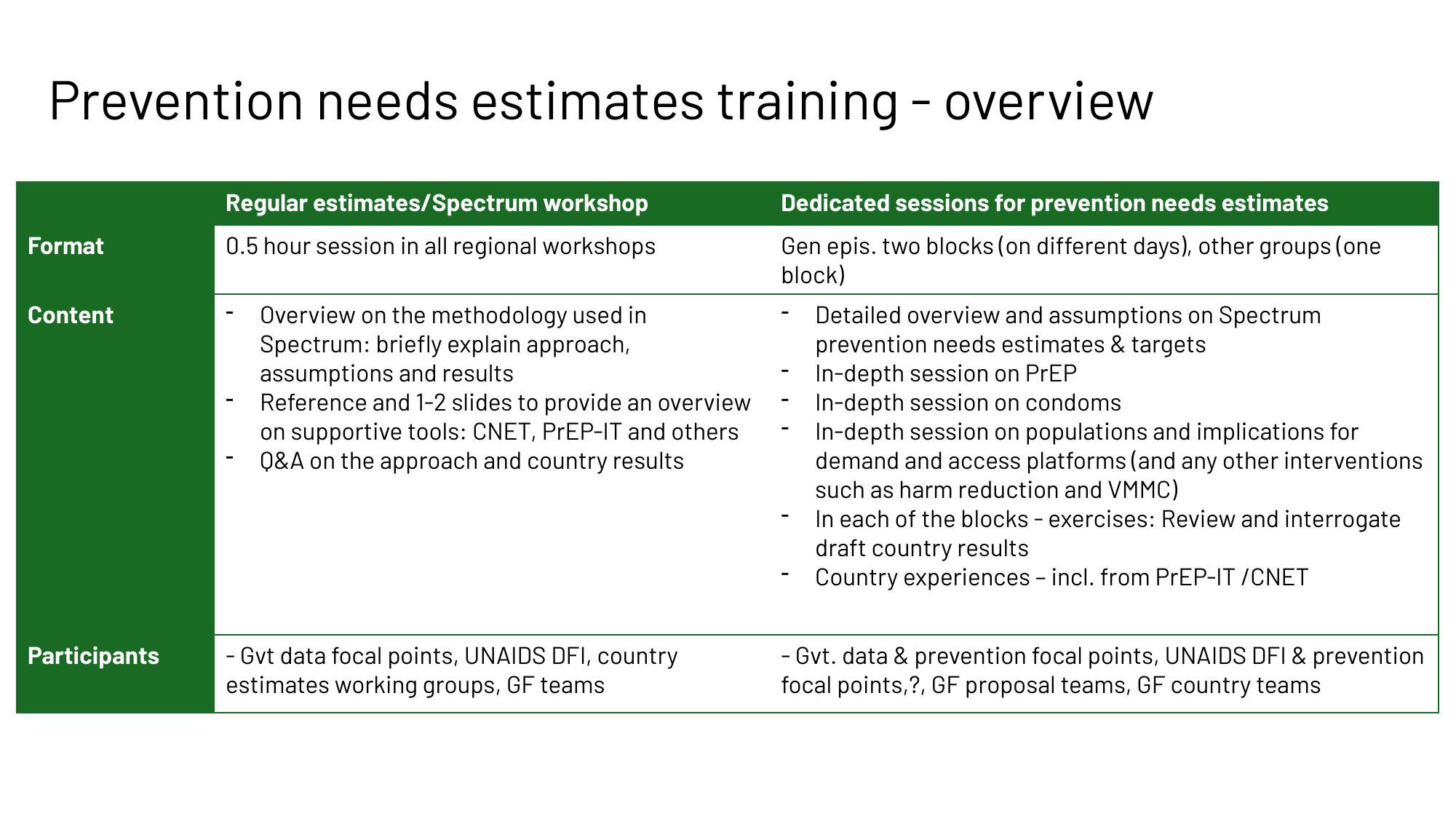

# Prevention needs estimates training - overview
|  | Regular estimates/Spectrum workshop | Dedicated sessions for prevention needs estimates |
| --- | --- | --- |
| Format | 0.5 hour session in all regional workshops | Gen epis. two blocks (on different days), other groups (one block) |
| Content | Overview on the methodology used in Spectrum: briefly explain approach, assumptions and results Reference and 1-2 slides to provide an overview on supportive tools: CNET, PrEP-IT and others Q&A on the approach and country results | Detailed overview and assumptions on Spectrum prevention needs estimates & targets In-depth session on PrEP In-depth session on condoms In-depth session on populations and implications for demand and access platforms (and any other interventions such as harm reduction and VMMC) In each of the blocks - exercises: Review and interrogate draft country results Country experiences – incl. from PrEP-IT /CNET |
| Participants | - Gvt data focal points, UNAIDS DFI, country estimates working groups, GF teams | - Gvt. data & prevention focal points, UNAIDS DFI & prevention focal points,?, GF proposal teams, GF country teams |